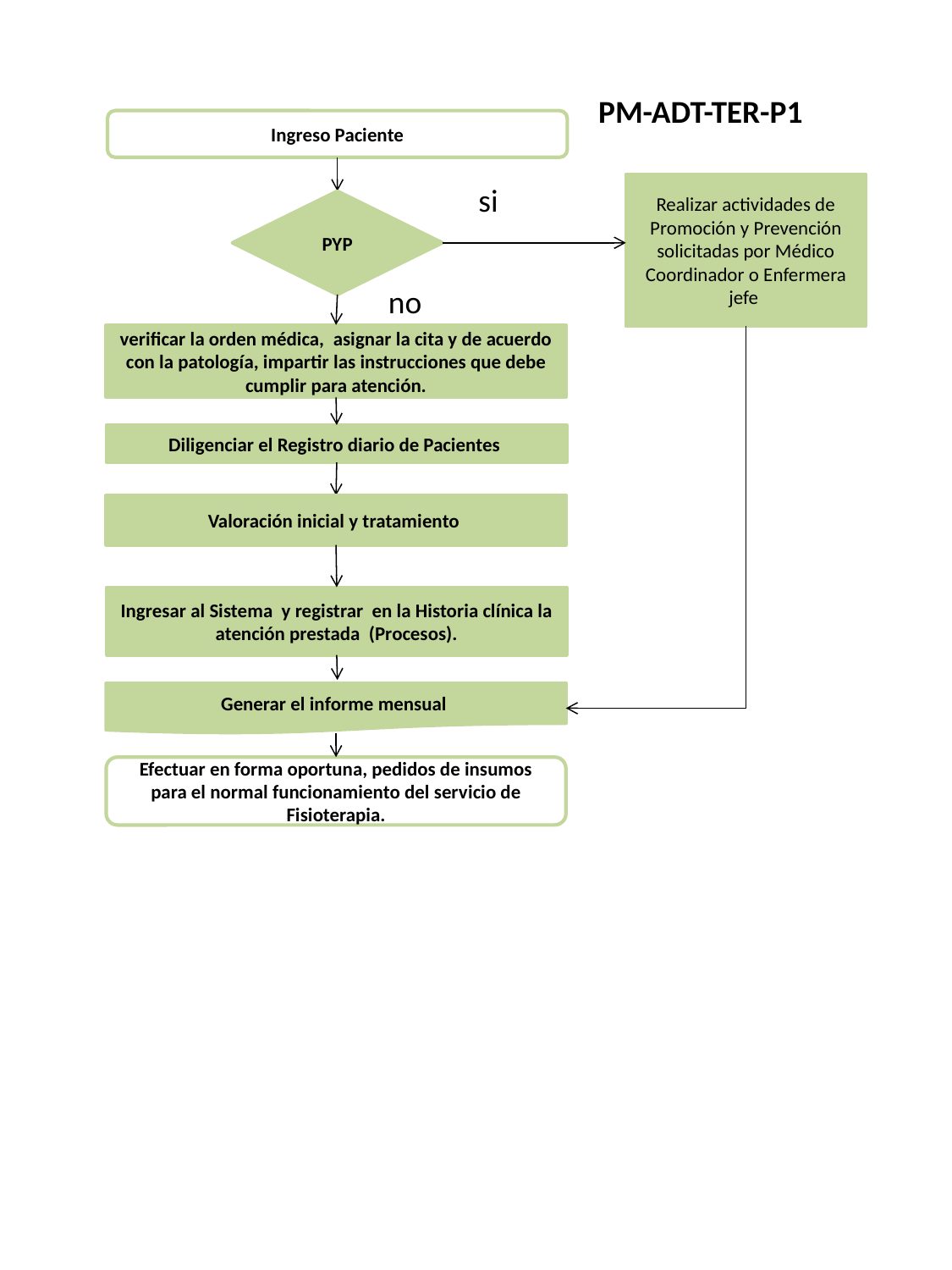

PM-ADT-TER-P1
Ingreso Paciente
si
Realizar actividades de Promoción y Prevención solicitadas por Médico Coordinador o Enfermera jefe
PYP
no
verificar la orden médica,  asignar la cita y de acuerdo con la patología, impartir las instrucciones que debe cumplir para atención.
Diligenciar el Registro diario de Pacientes
Valoración inicial y tratamiento
Ingresar al Sistema  y registrar  en la Historia clínica la atención prestada  (Procesos).
Generar el informe mensual
Efectuar en forma oportuna, pedidos de insumos para el normal funcionamiento del servicio de Fisioterapia.